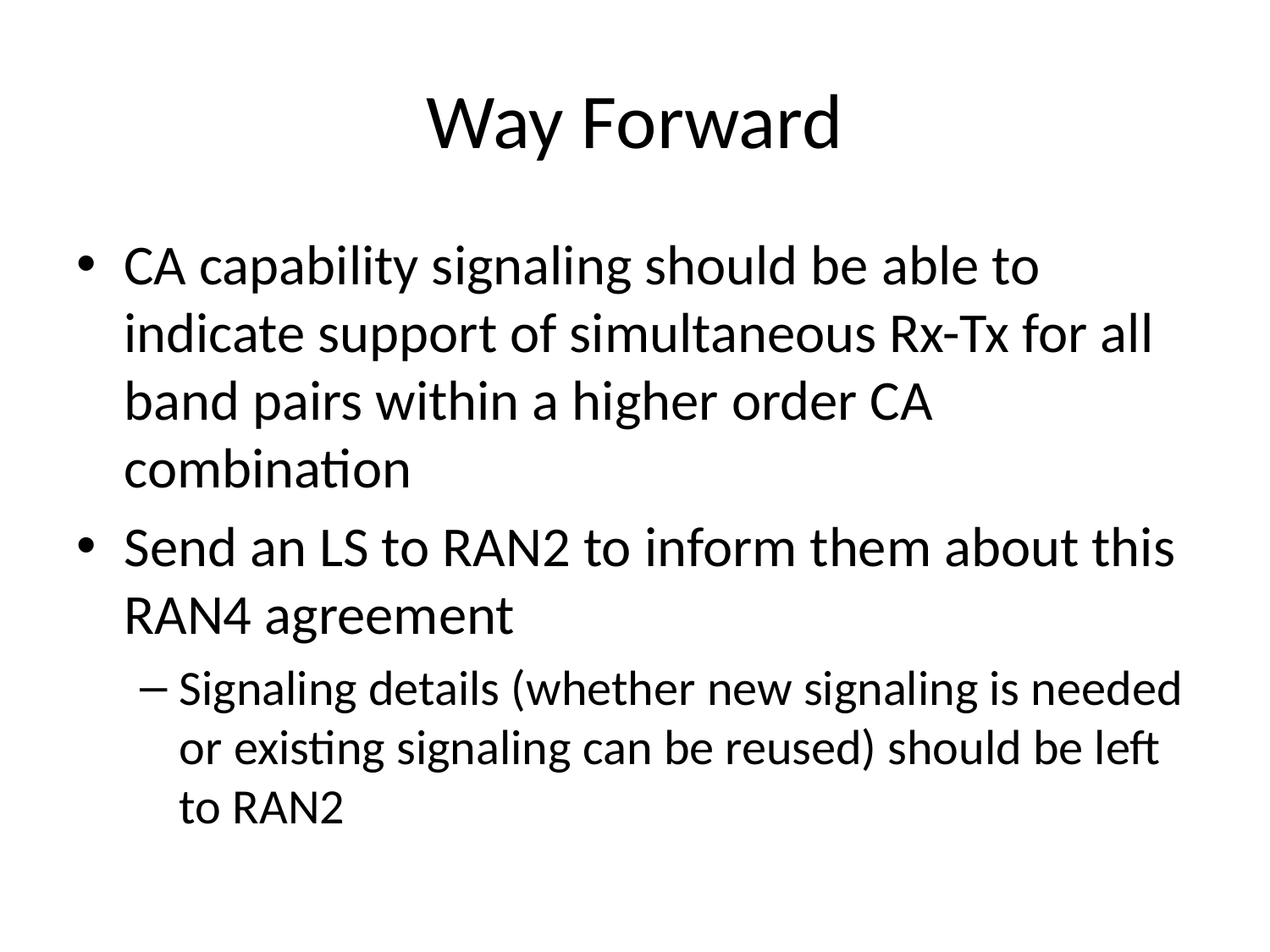

# Way Forward
CA capability signaling should be able to indicate support of simultaneous Rx-Tx for all band pairs within a higher order CA combination
Send an LS to RAN2 to inform them about this RAN4 agreement
Signaling details (whether new signaling is needed or existing signaling can be reused) should be left to RAN2